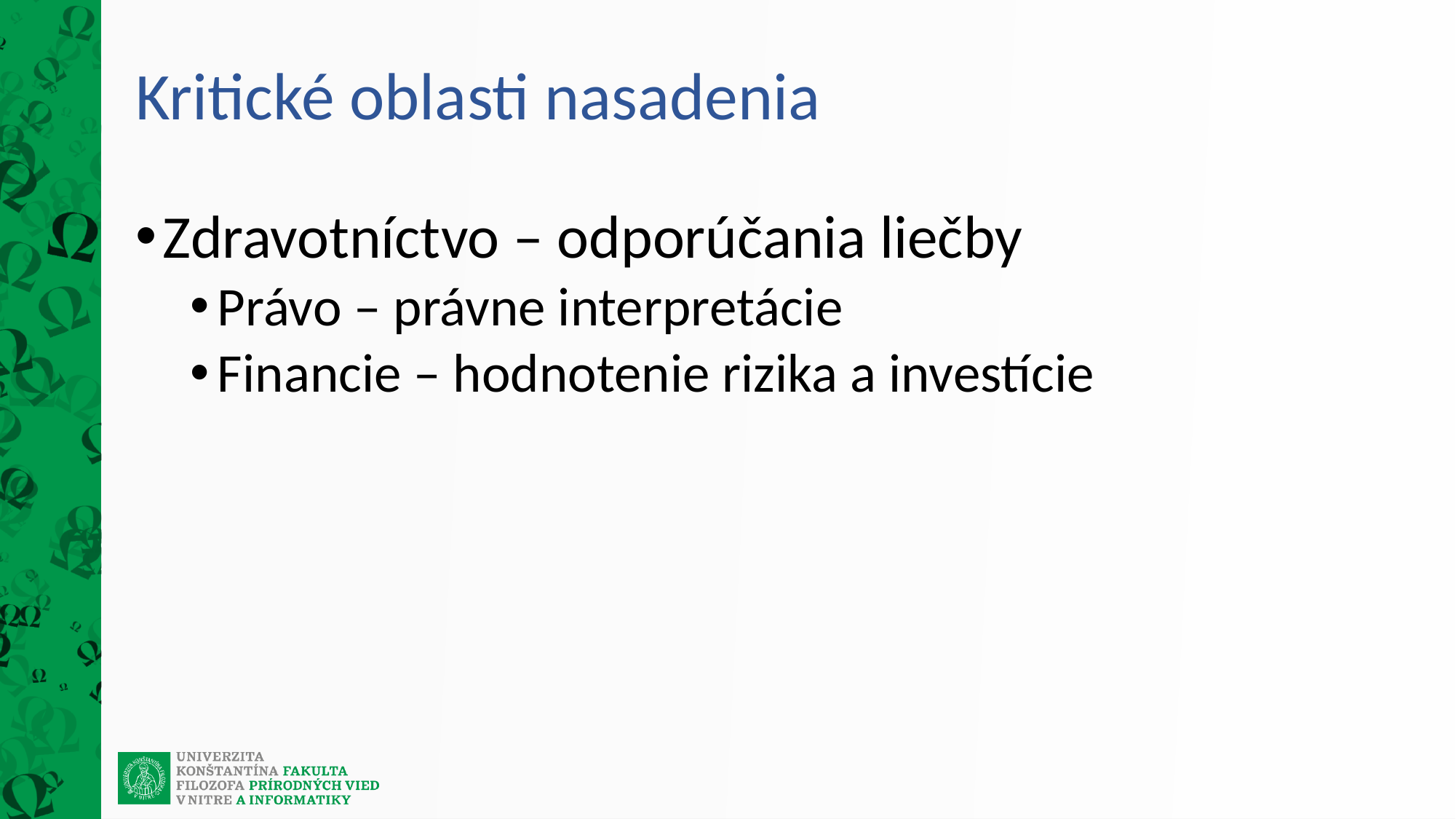

# Kritické oblasti nasadenia
Zdravotníctvo – odporúčania liečby
Právo – právne interpretácie
Financie – hodnotenie rizika a investície